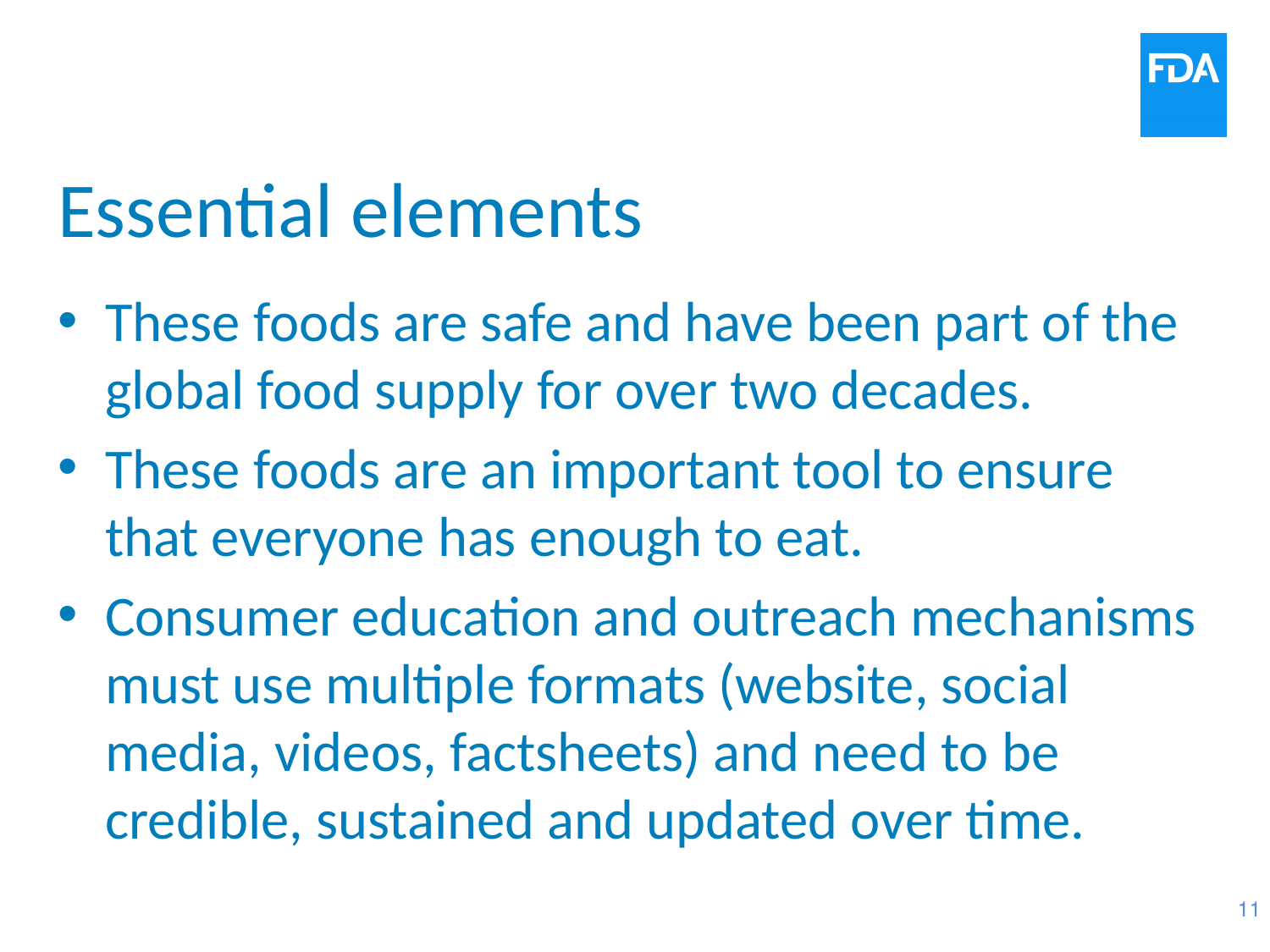

# Essential elements
These foods are safe and have been part of the global food supply for over two decades.
These foods are an important tool to ensure that everyone has enough to eat.
Consumer education and outreach mechanisms must use multiple formats (website, social media, videos, factsheets) and need to be credible, sustained and updated over time.